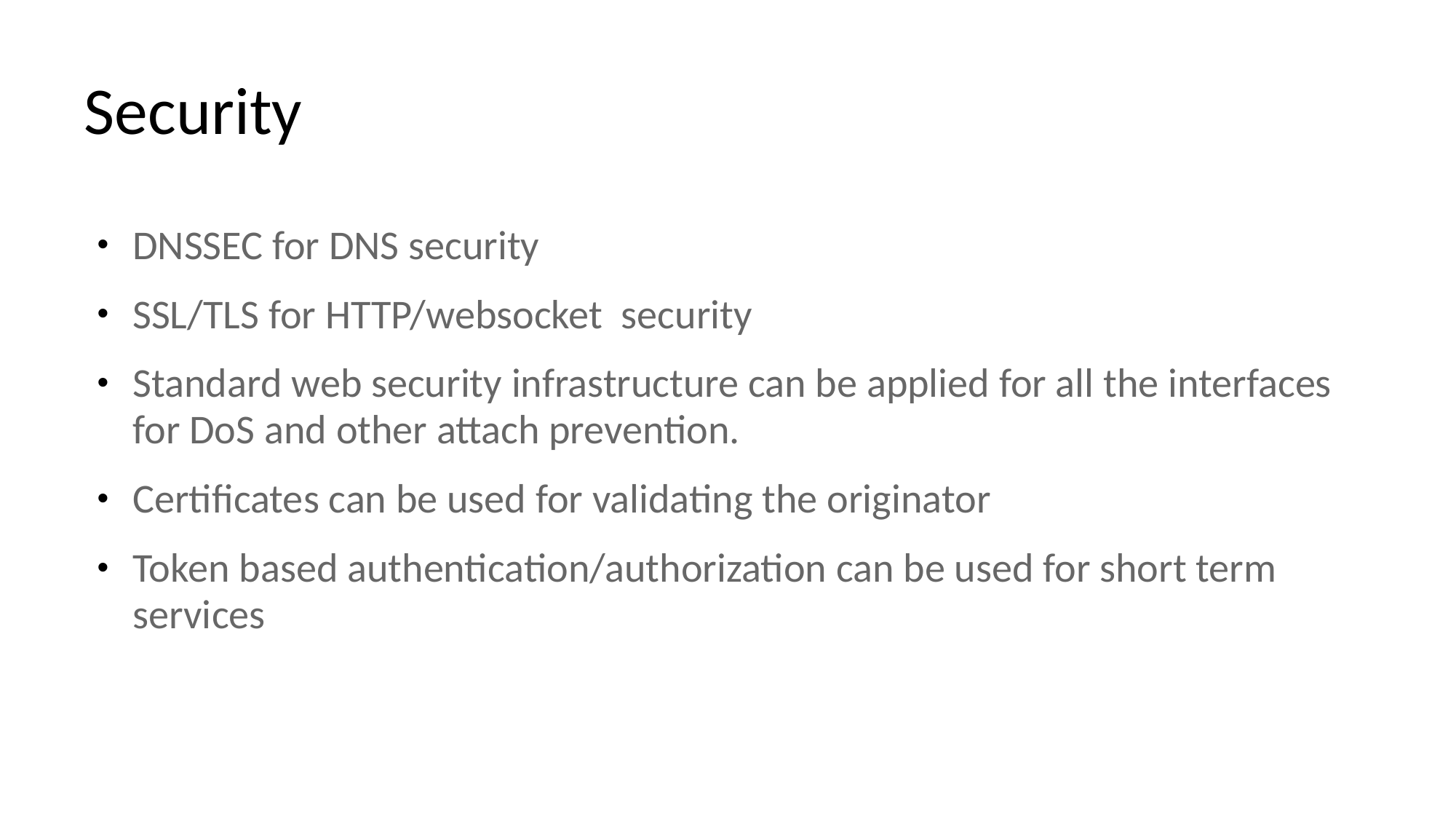

# Security
DNSSEC for DNS security
SSL/TLS for HTTP/websocket  security
Standard web security infrastructure can be applied for all the interfaces for DoS and other attach prevention.
Certificates can be used for validating the originator
Token based authentication/authorization can be used for short term services